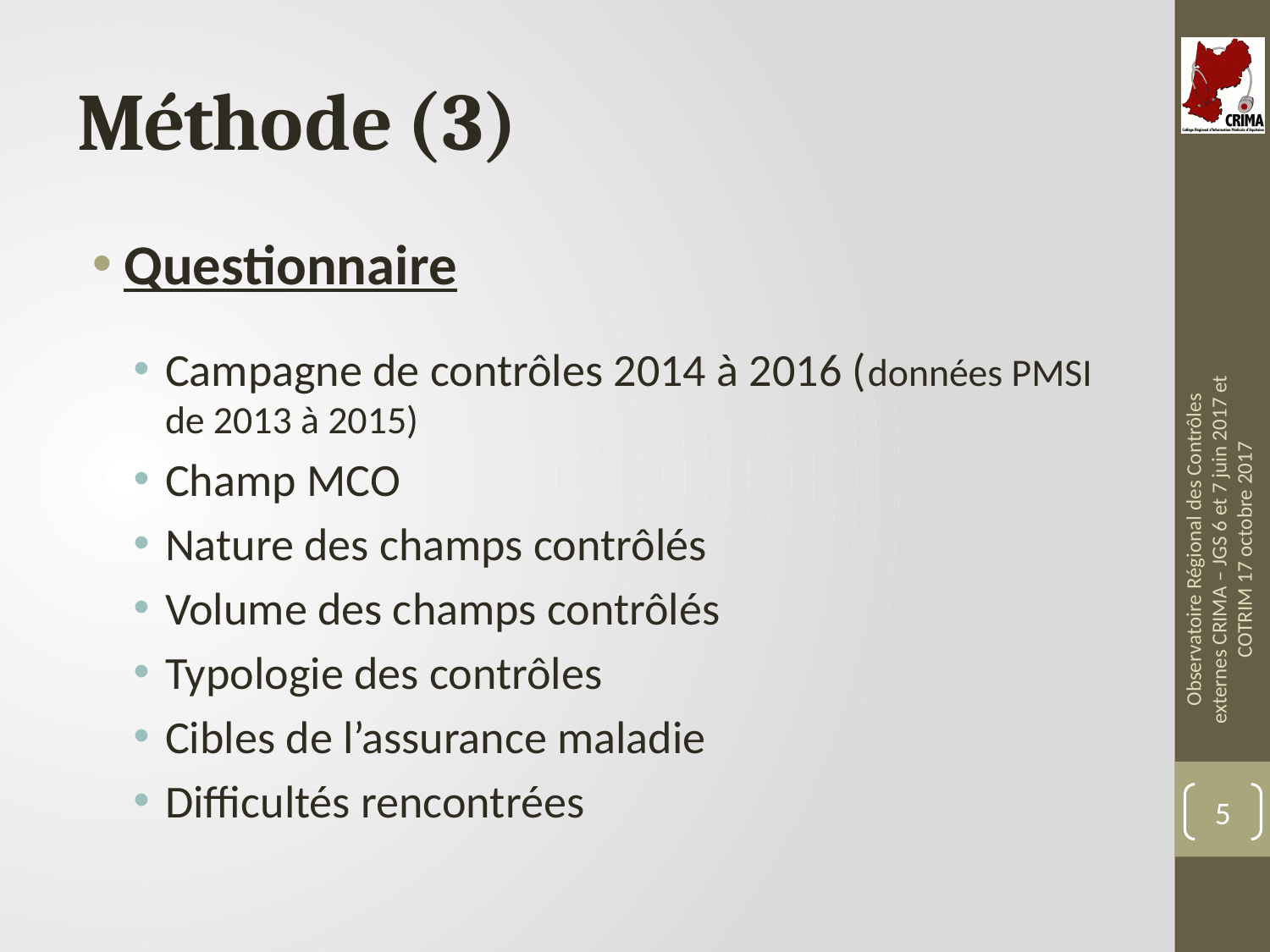

# Méthode (3)
Questionnaire

Campagne de contrôles 2014 à 2016 (données PMSI de 2013 à 2015)
Champ MCO
Nature des champs contrôlés
Volume des champs contrôlés
Typologie des contrôles
Cibles de l’assurance maladie
Difficultés rencontrées

Observatoire Régional des Contrôles externes CRIMA – JGS 6 et 7 juin 2017 et COTRIM 17 octobre 2017
5